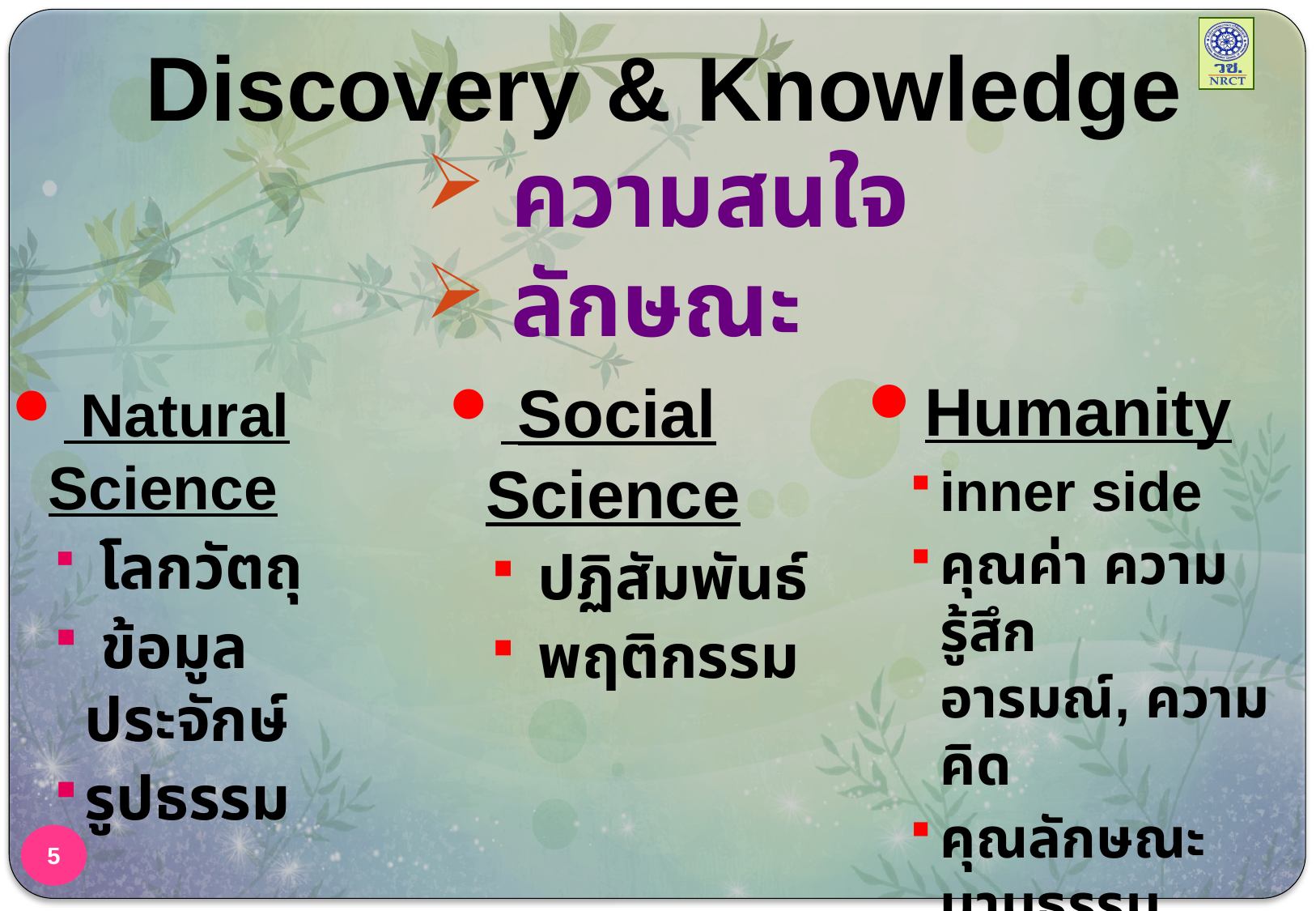

# Discovery & Knowledge
 ความสนใจ
 ลักษณะ

Humanity
inner side
คุณค่า ความรู้สึก
อารมณ์, ความคิด
คุณลักษณะนามธรรม
ปรัชญา คุณงาม
ความดี สุนทรีย์
 Social Science
 ปฏิสัมพันธ์
 พฤติกรรม
 Natural Science
 โลกวัตถุ
 ข้อมูลประจักษ์
รูปธรรม
 Sensation
5